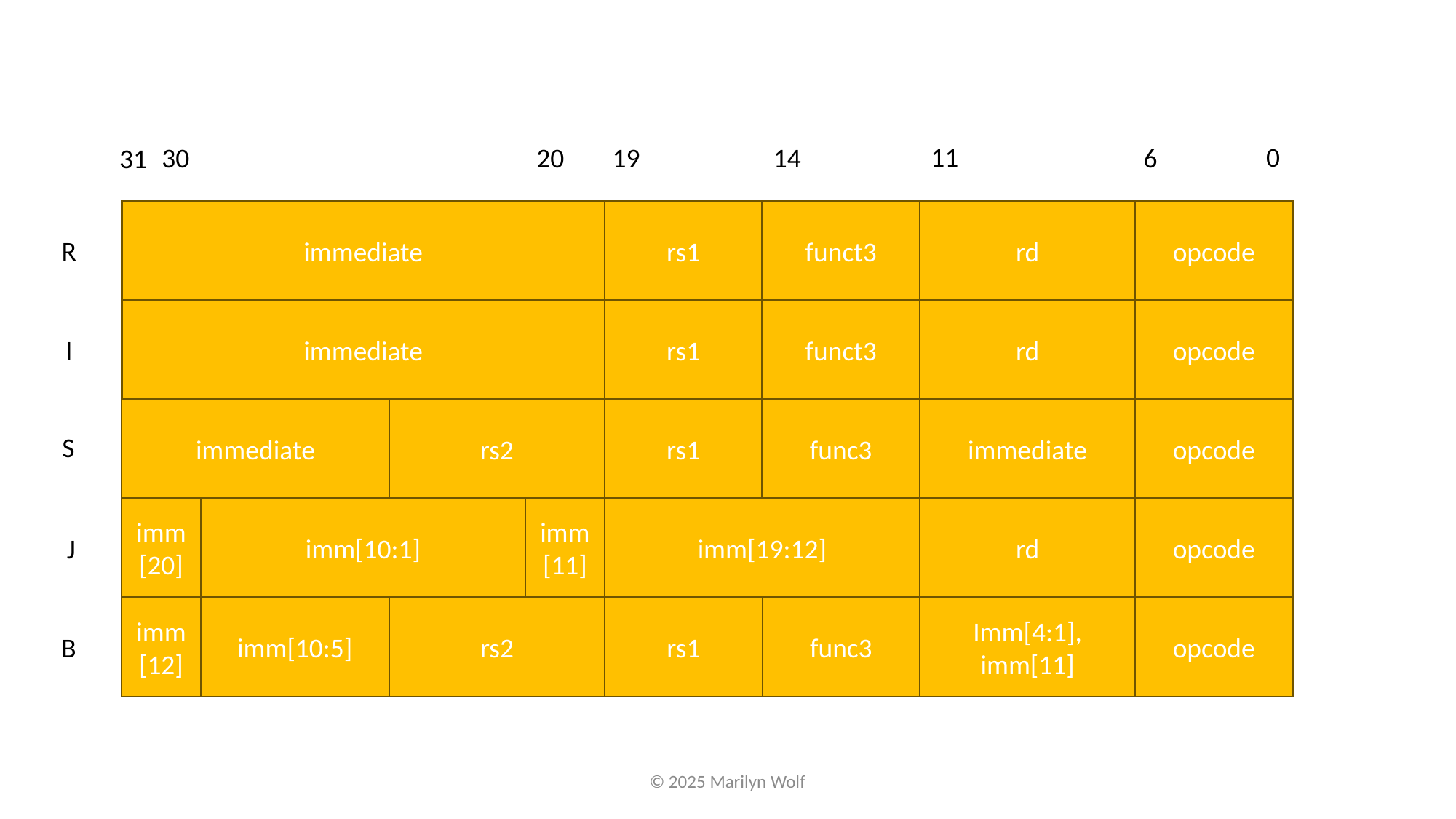

11
0
19
6
30
20
14
31
funct3
rd
opcode
rs1
immediate
R
funct3
rd
opcode
rs1
immediate
I
func3
immediate
opcode
rs2
rs1
immediate
S
imm[11]
imm[10:1]
rd
opcode
imm[19:12]
imm[20]
J
func3
rs2
rs1
imm[10:5]
Imm[4:1], imm[11]
opcode
imm[12]
B
© 2025 Marilyn Wolf